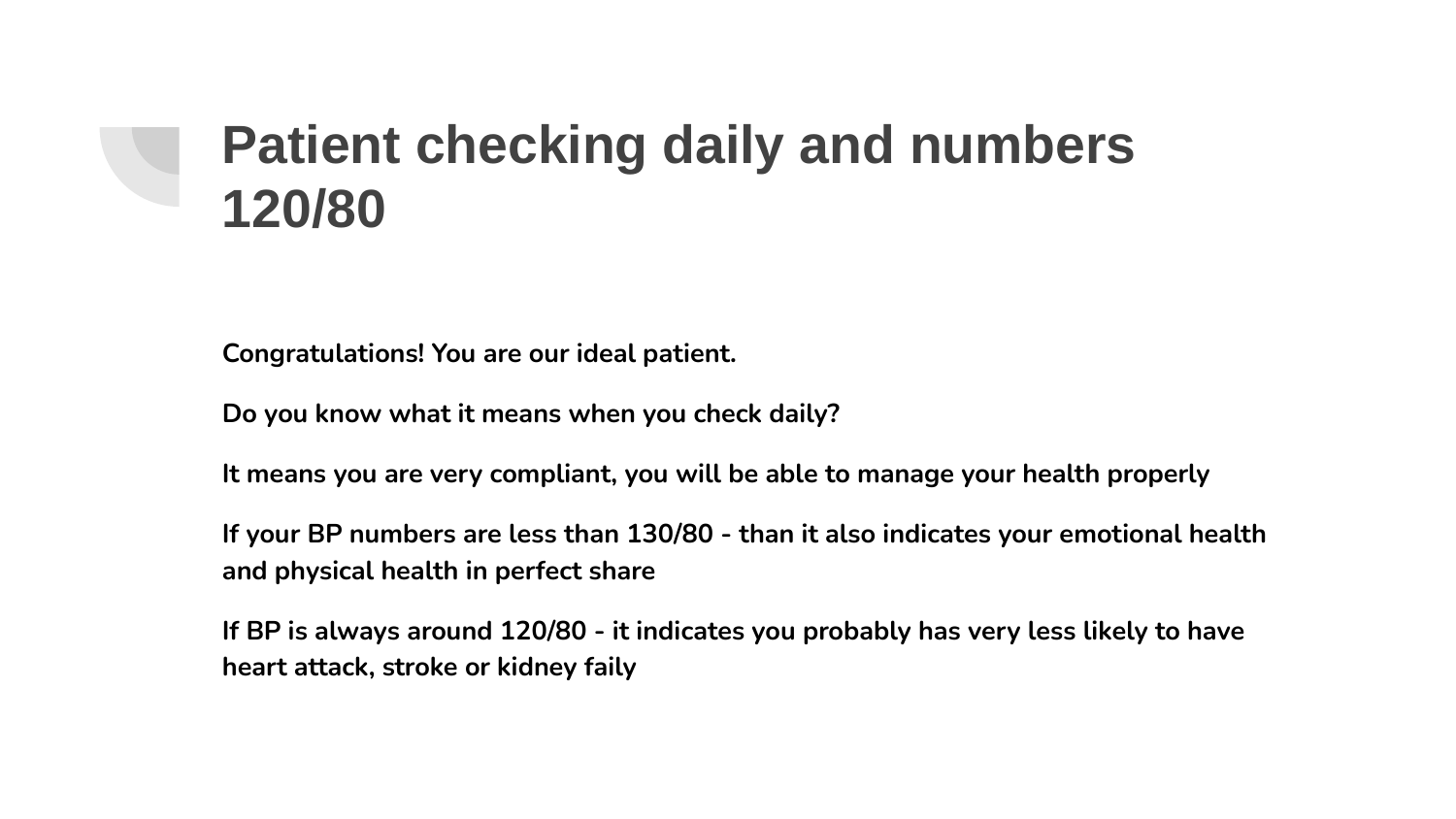

# Patient checking daily and numbers 120/80
Congratulations! You are our ideal patient.
Do you know what it means when you check daily?
It means you are very compliant, you will be able to manage your health properly
If your BP numbers are less than 130/80 - than it also indicates your emotional health and physical health in perfect share
If BP is always around 120/80 - it indicates you probably has very less likely to have heart attack, stroke or kidney faily